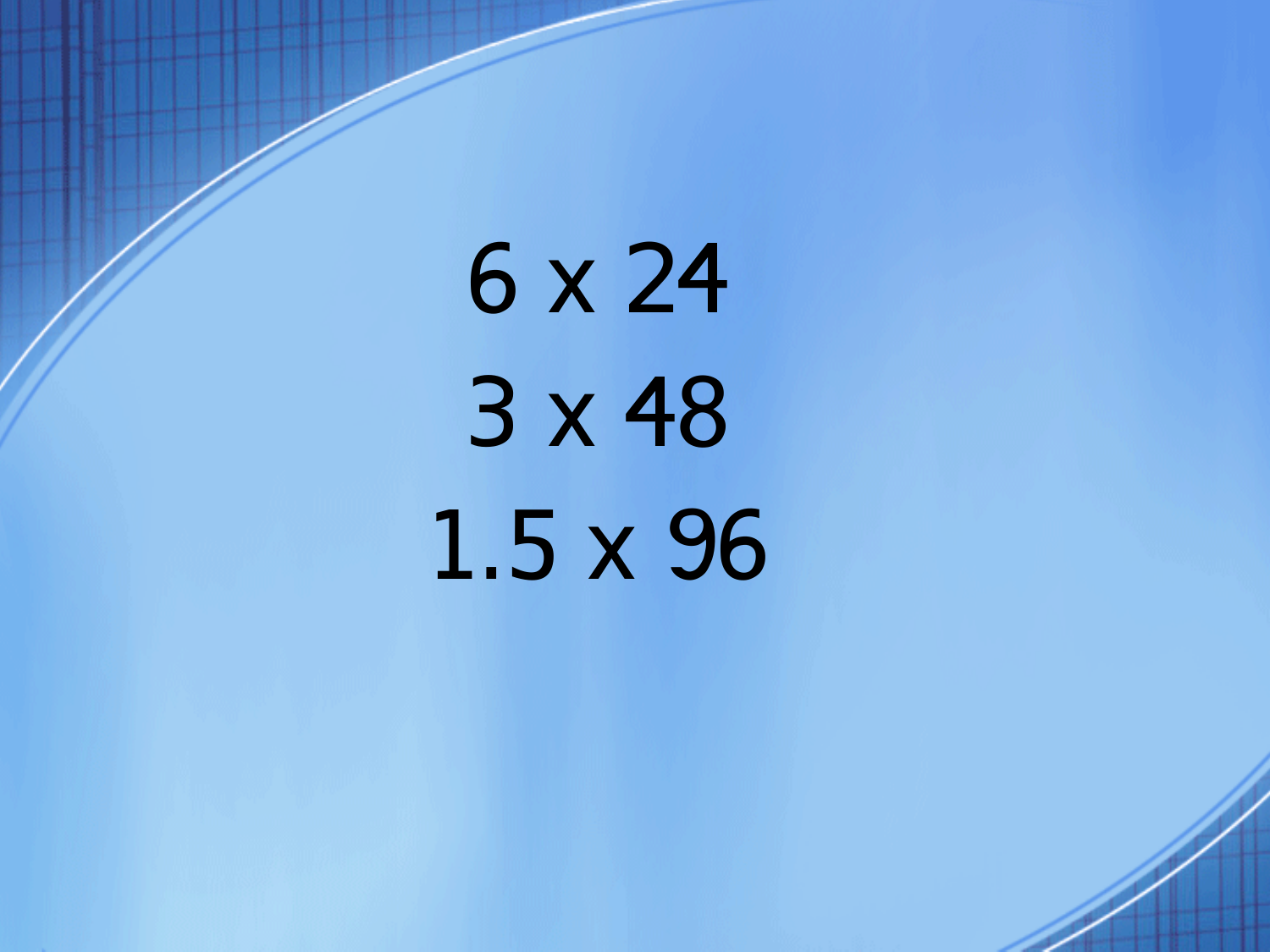

6 x 24
3 x 48
1.5 x 96